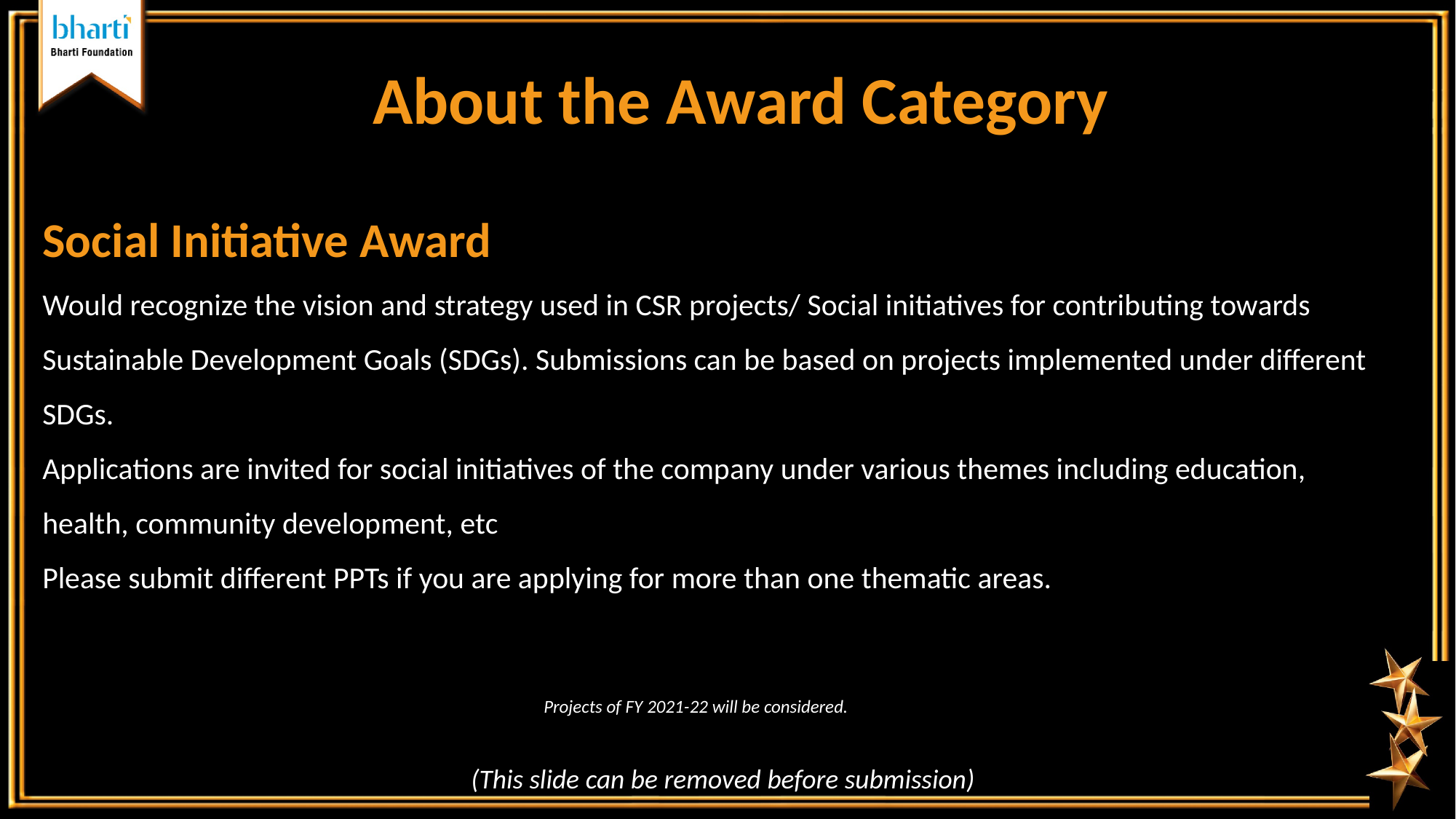

About the Award Category
Social Initiative Award
Would recognize the vision and strategy used in CSR projects/ Social initiatives for contributing towards Sustainable Development Goals (SDGs). Submissions can be based on projects implemented under different SDGs.
Applications are invited for social initiatives of the company under various themes including education, health, community development, etc
Please submit different PPTs if you are applying for more than one thematic areas.
Projects of FY 2021-22 will be considered.
(This slide can be removed before submission)